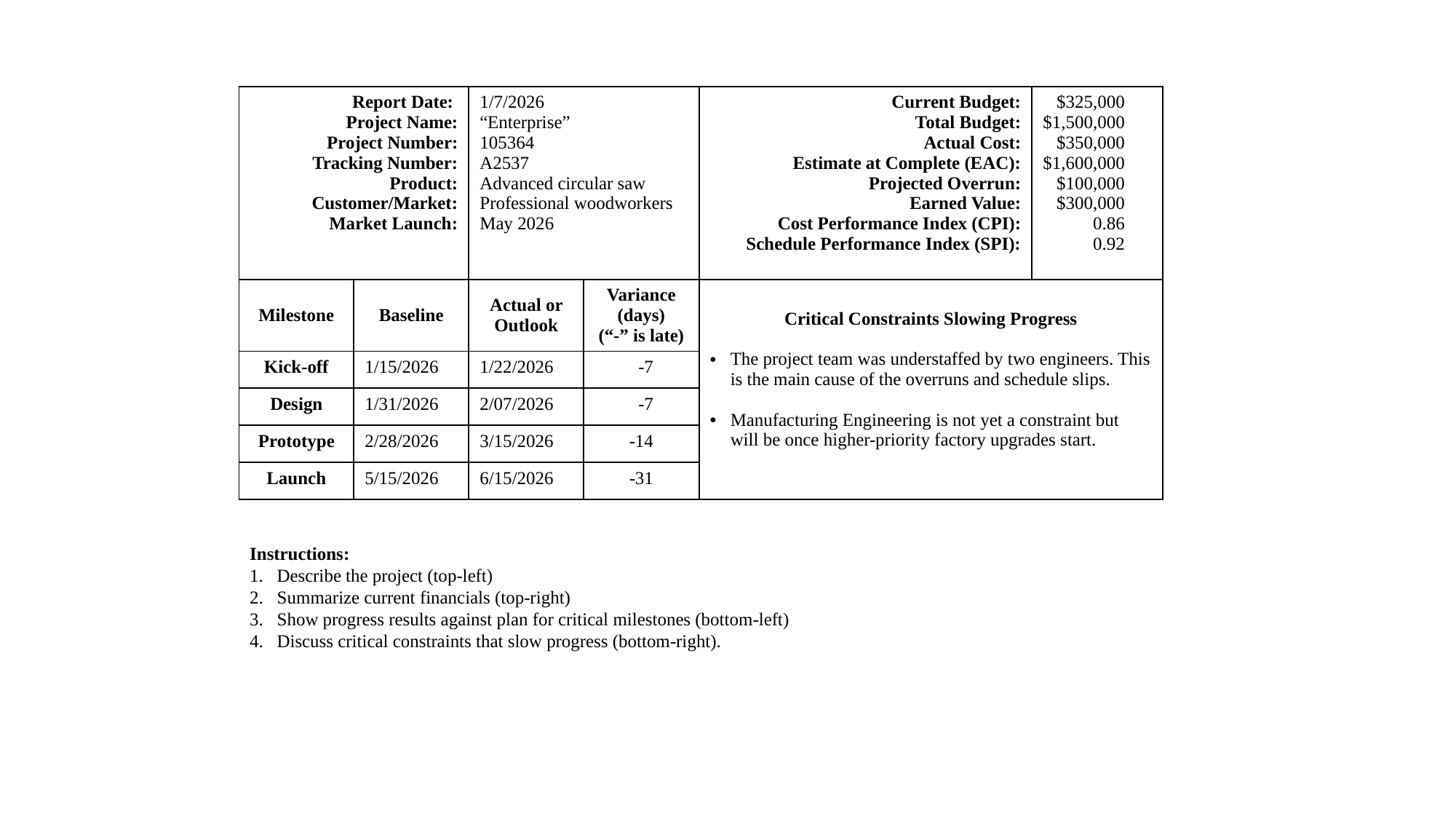

| Report Date: Project Name: Project Number: Tracking Number: Product: Customer/Market: Market Launch: |  | 1/7/2026 “Enterprise” 105364 A2537 Advanced circular saw Professional woodworkers May 2026 |  | Current Budget: Total Budget: Actual Cost: Estimate at Complete (EAC): Projected Overrun: Earned Value: Cost Performance Index (CPI): Schedule Performance Index (SPI): | $325,000 $1,500,000 $350,000 $1,600,000 $100,000 $300,000 0.86 0.92 |
| --- | --- | --- | --- | --- | --- |
| Milestone | Baseline | Actual or Outlook | Variance (days) (“-” is late) | Critical Constraints Slowing Progress The project team was understaffed by two engineers. This is the main cause of the overruns and schedule slips. Manufacturing Engineering is not yet a constraint but will be once higher-priority factory upgrades start. |  |
| Kick-off | 1/15/2026 | 1/22/2026 | -7 |  |  |
| Design | 1/31/2026 | 2/07/2026 | -7 |  |  |
| Prototype | 2/28/2026 | 3/15/2026 | -14 |  |  |
| Launch | 5/15/2026 | 6/15/2026 | -31 |  |  |
Instructions:
Describe the project (top-left)
Summarize current financials (top-right)
Show progress results against plan for critical milestones (bottom-left)
Discuss critical constraints that slow progress (bottom-right).